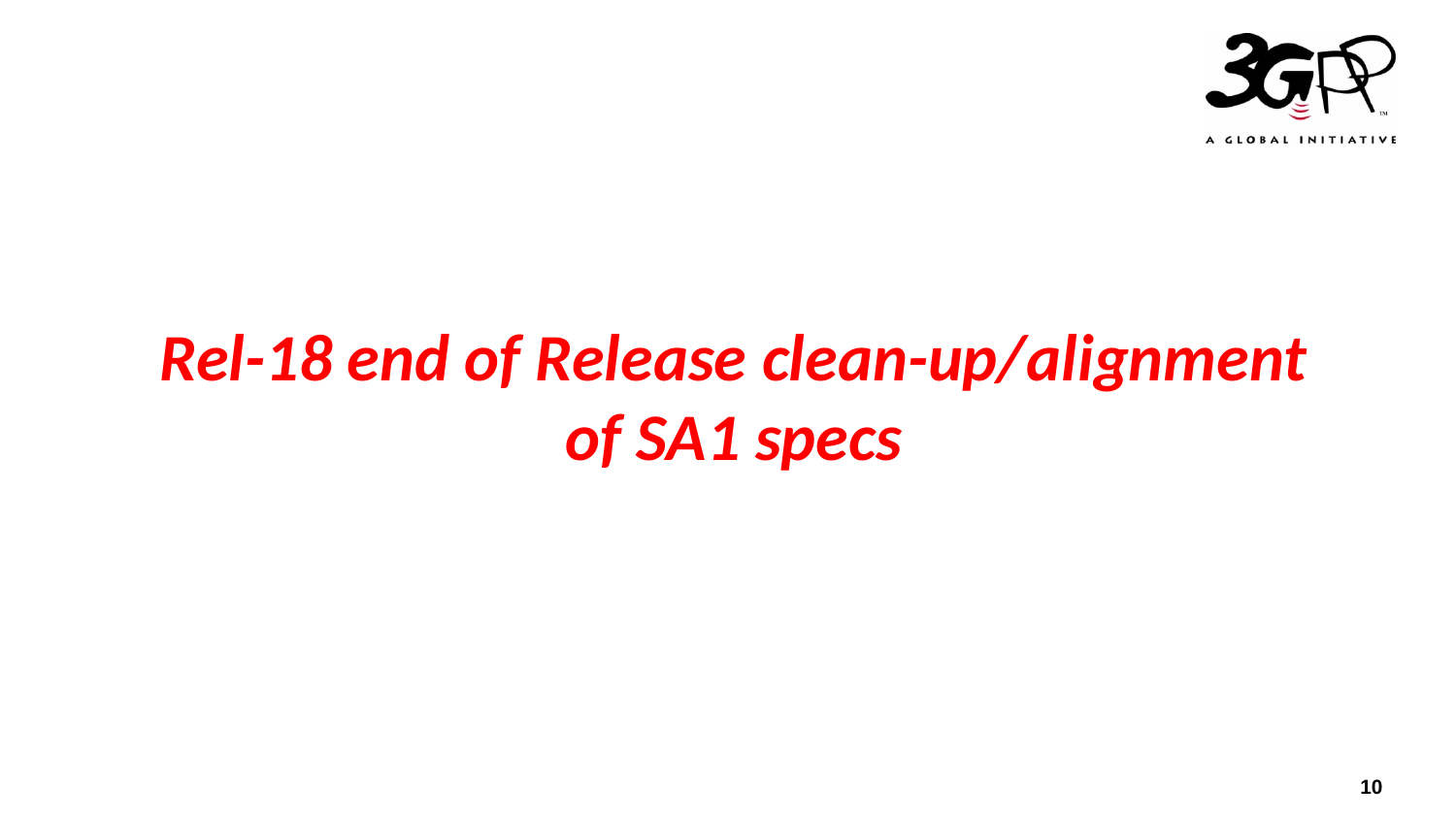

# Rel-18 end of Release clean-up/alignment of SA1 specs